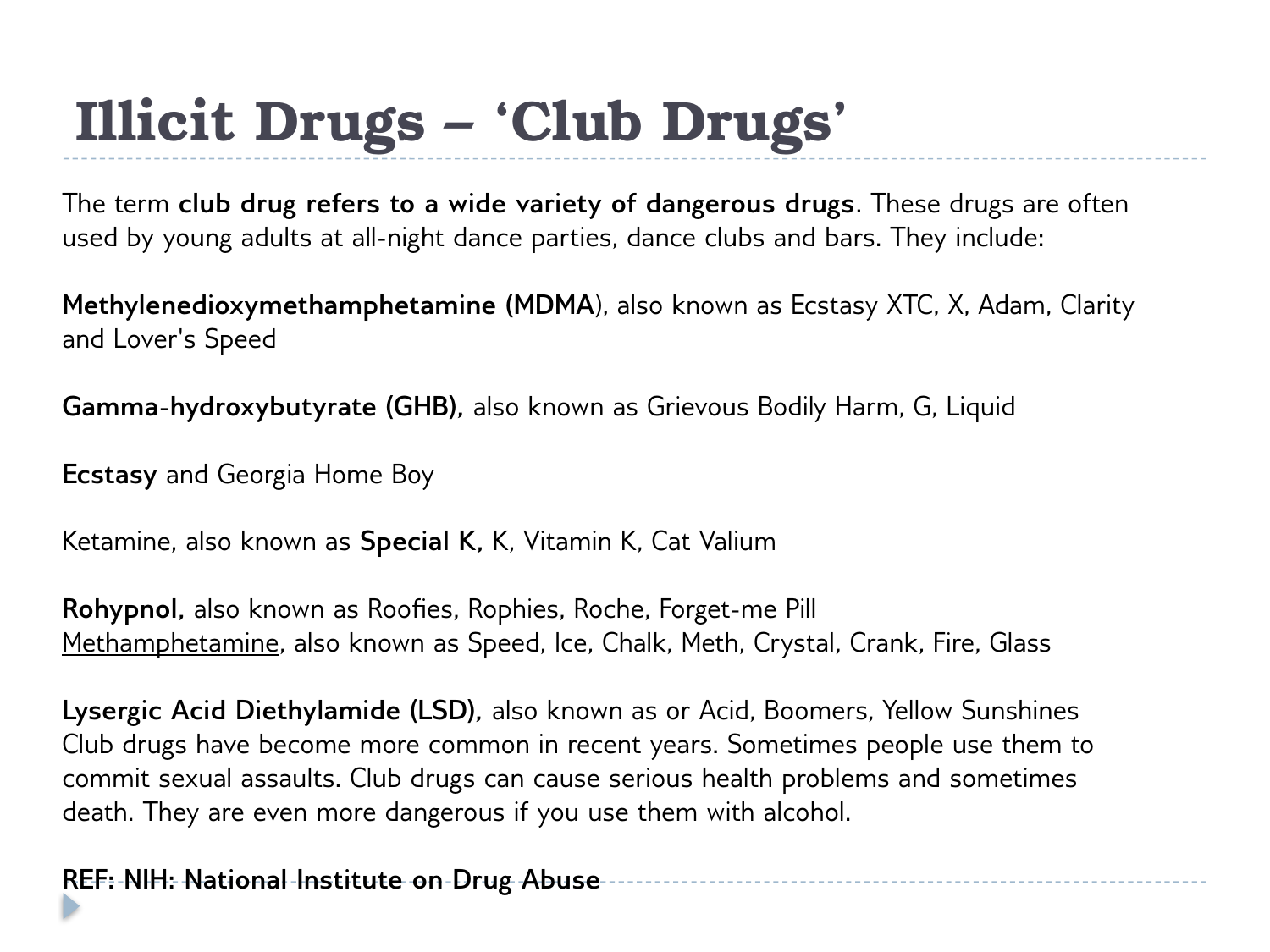

# Illicit Drugs – ‘Club Drugs’
The term club drug refers to a wide variety of dangerous drugs. These drugs are often used by young adults at all-night dance parties, dance clubs and bars. They include:

Methylenedioxymethamphetamine (MDMA), also known as Ecstasy XTC, X, Adam, Clarity and Lover's Speed

Gamma-hydroxybutyrate (GHB), also known as Grievous Bodily Harm, G, Liquid

Ecstasy and Georgia Home Boy

Ketamine, also known as Special K, K, Vitamin K, Cat Valium

Rohypnol, also known as Roofies, Rophies, Roche, Forget-me Pill
Methamphetamine, also known as Speed, Ice, Chalk, Meth, Crystal, Crank, Fire, Glass

Lysergic Acid Diethylamide (LSD), also known as or Acid, Boomers, Yellow Sunshines
Club drugs have become more common in recent years. Sometimes people use them to commit sexual assaults. Club drugs can cause serious health problems and sometimes death. They are even more dangerous if you use them with alcohol.

REF: NIH: National Institute on Drug Abuse